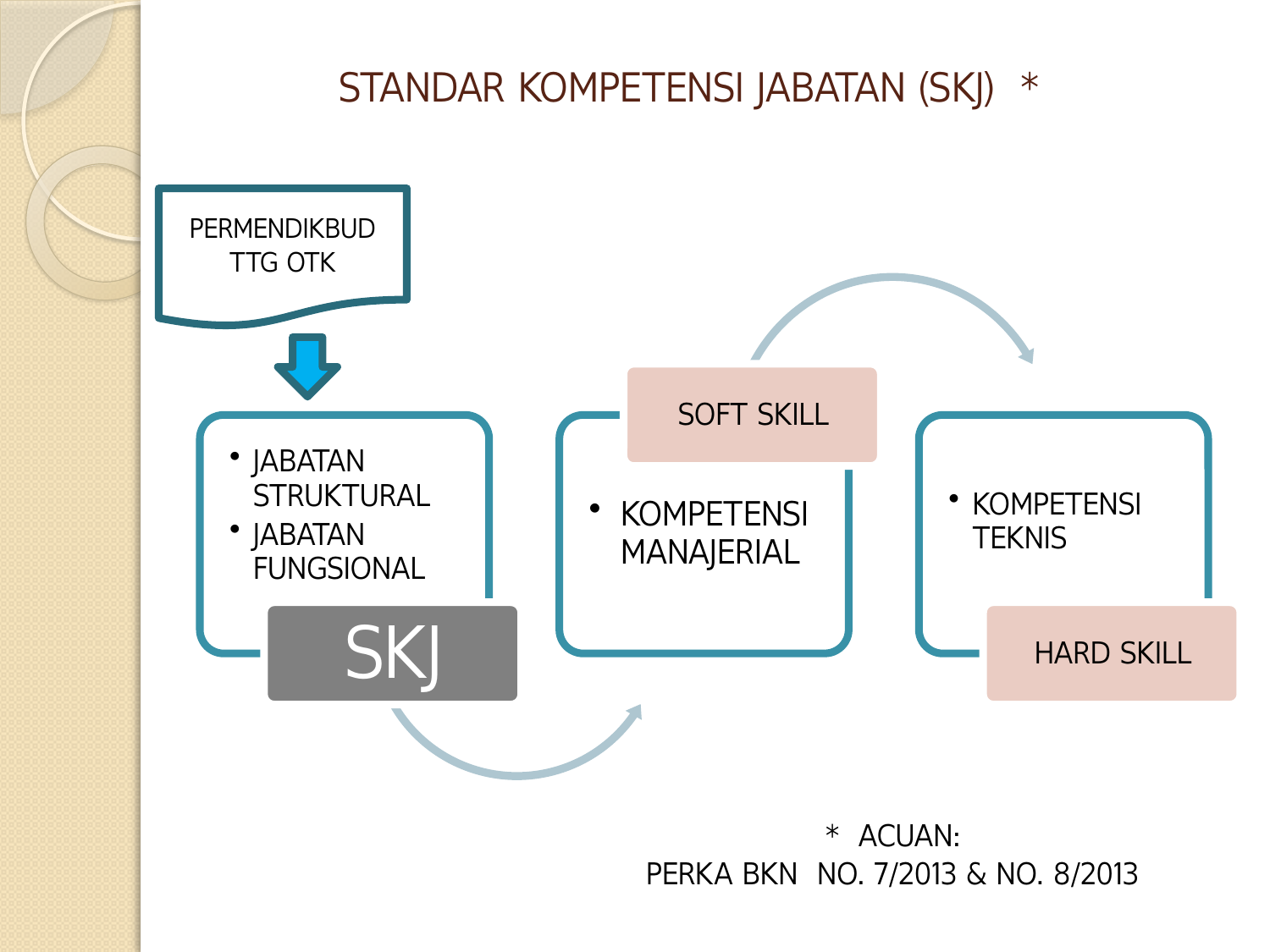

# STANDAR KOMPETENSI JABATAN (SKJ)  *
PERMENDIKBUD TTG OTK
JABATAN STRUKTURAL
JABATAN FUNGSIONAL
SKJ
KOMPETENSIMANAJERIAL

SOFT SKILL

KOMPETENSI  TEKNIS
HARD SKILL

*  ACUAN:
PERKA BKN  NO. 7/2013 & NO. 8/2013